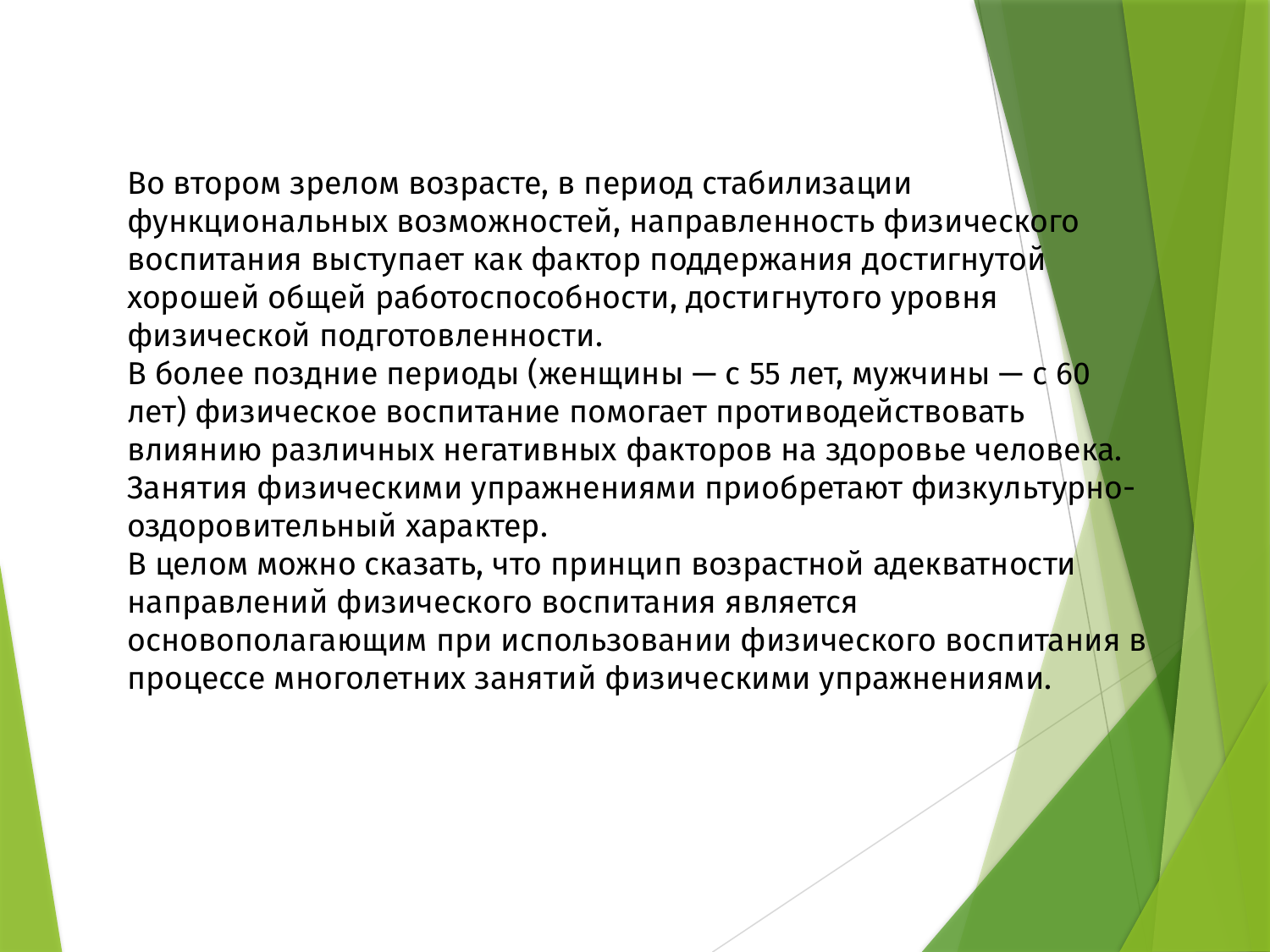

Во втором зрелом возрасте, в период стабилизации функциональных возможностей, направленность физического воспитания выступает как фактор поддержания достигнутой хорошей общей работоспособности, достигнутого уровня физической подготовленности.
В более поздние периоды (женщины — с 55 лет, мужчины — с 60 лет) физическое воспитание помогает противодействовать влиянию различных негативных факторов на здоровье человека. Занятия физическими упражнениями приобретают физкультурно-оздоровительный характер.
В целом можно сказать, что принцип возрастной адекватности направлений физического воспитания является основополагающим при использовании физического воспитания в процессе многолетних занятий физическими упражнениями.